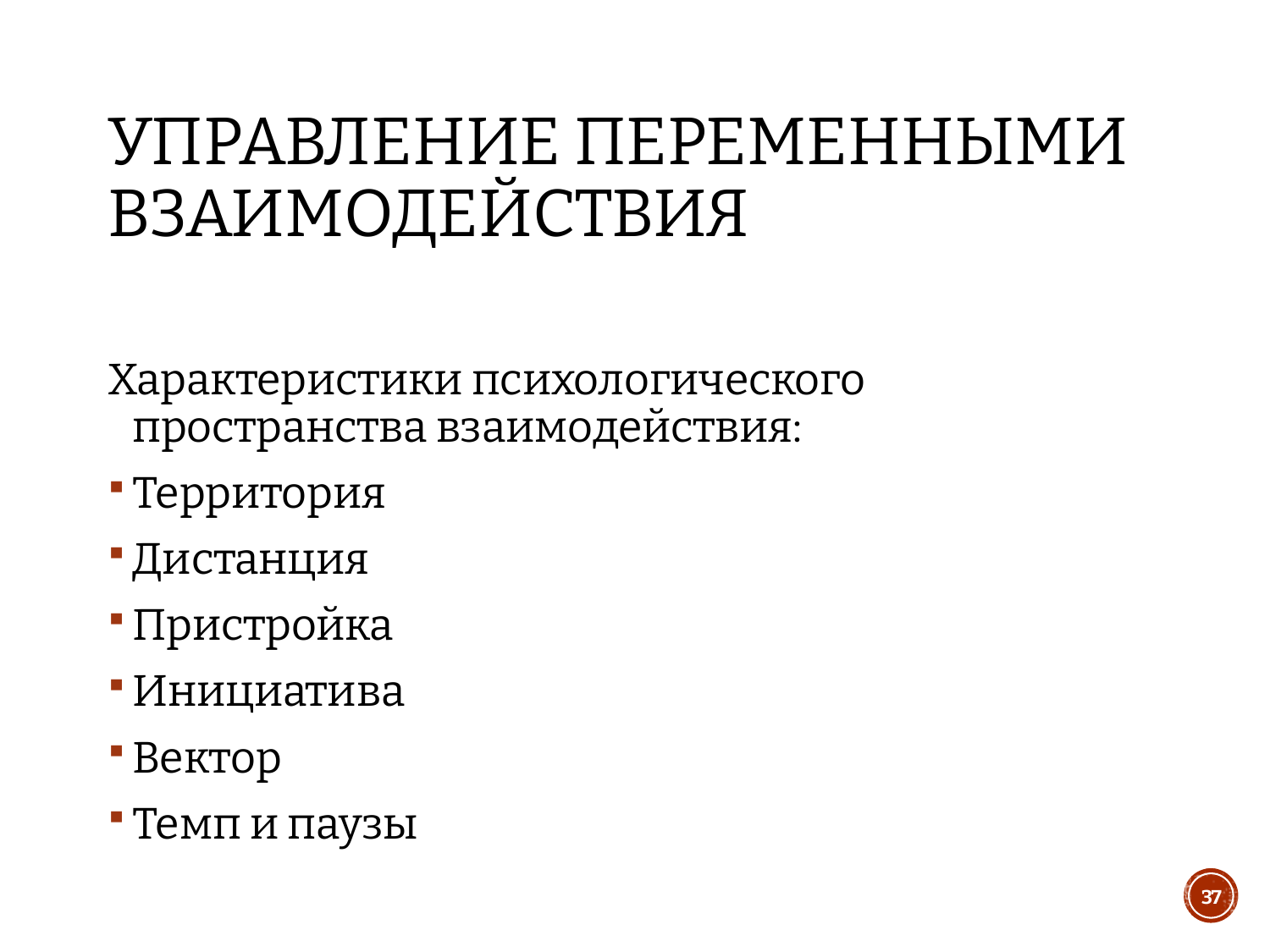

# Управление переменными взаимодействия

Характеристики психологического пространства взаимодействия:
Территория
Дистанция
Пристройка
Инициатива
Вектор
Темп и паузы
37